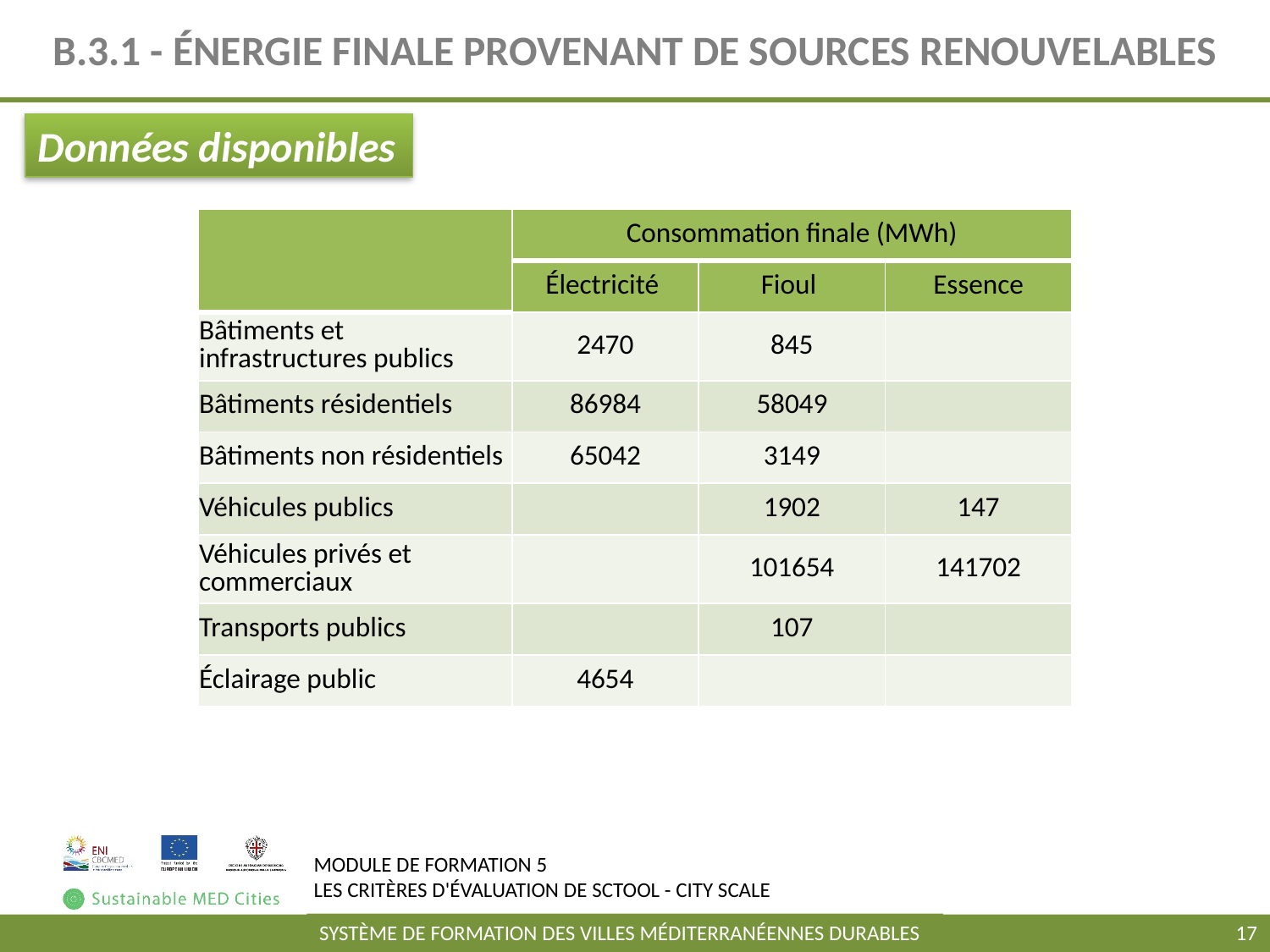

# B.3.1 - ÉNERGIE FINALE PROVENANT DE SOURCES RENOUVELABLES
Données disponibles
|  | Consommation finale (MWh) |  |  |
| --- | --- | --- | --- |
|  | Électricité | Fioul | Essence |
| Bâtiments et infrastructures publics | 2470 | 845 |  |
| Bâtiments résidentiels | 86984 | 58049 |  |
| Bâtiments non résidentiels | 65042 | 3149 |  |
| Véhicules publics |  | 1902 | 147 |
| Véhicules privés et commerciaux |  | 101654 | 141702 |
| Transports publics |  | 107 |  |
| Éclairage public | 4654 |  |  |
17
SYSTÈME DE FORMATION DES VILLES MÉDITERRANÉENNES DURABLES